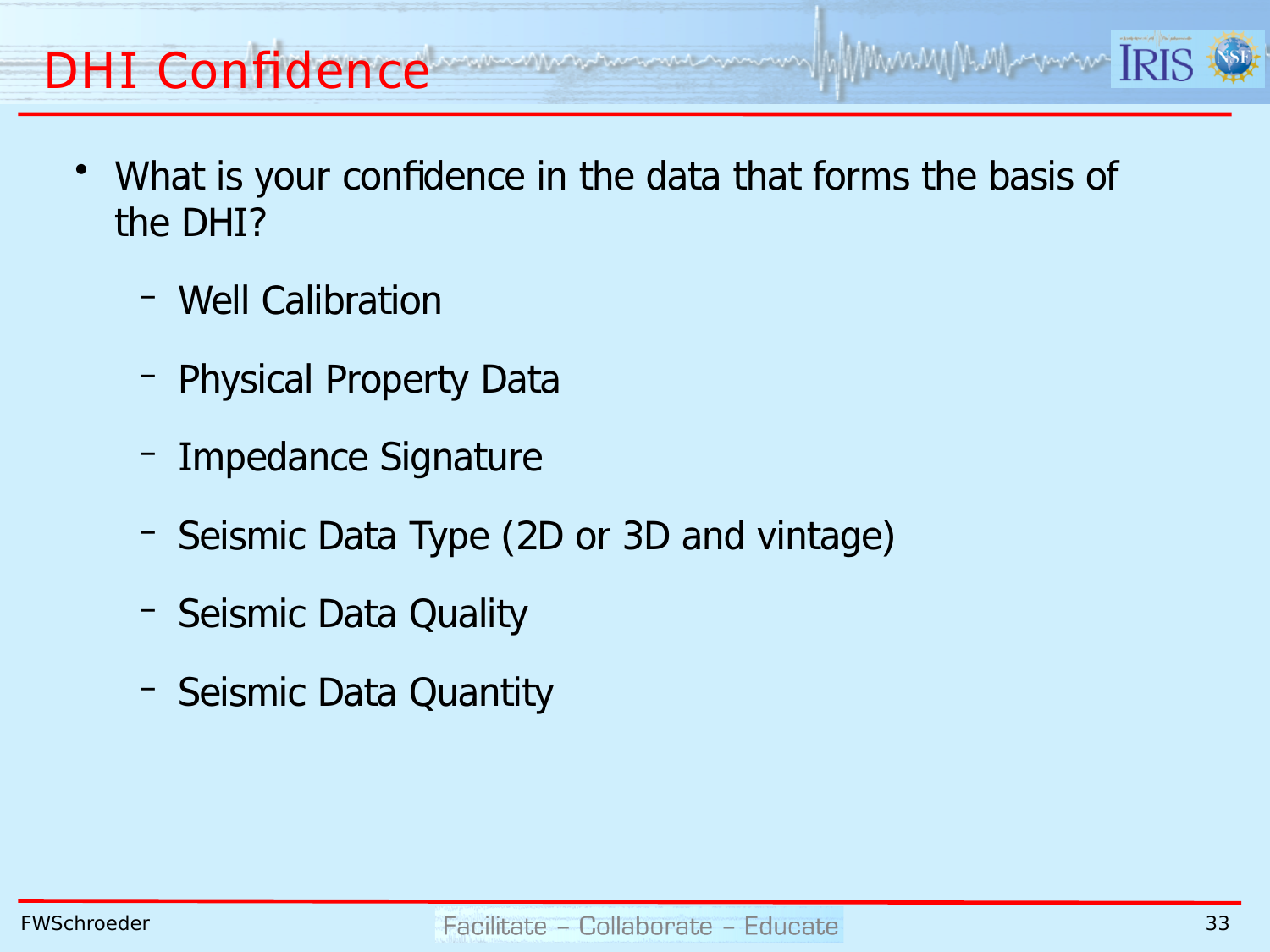

# DHI Confidence
What is your confidence in the data that forms the basis of the DHI?
Well Calibration
Physical Property Data
Impedance Signature
Seismic Data Type (2D or 3D and vintage)
Seismic Data Quality
Seismic Data Quantity